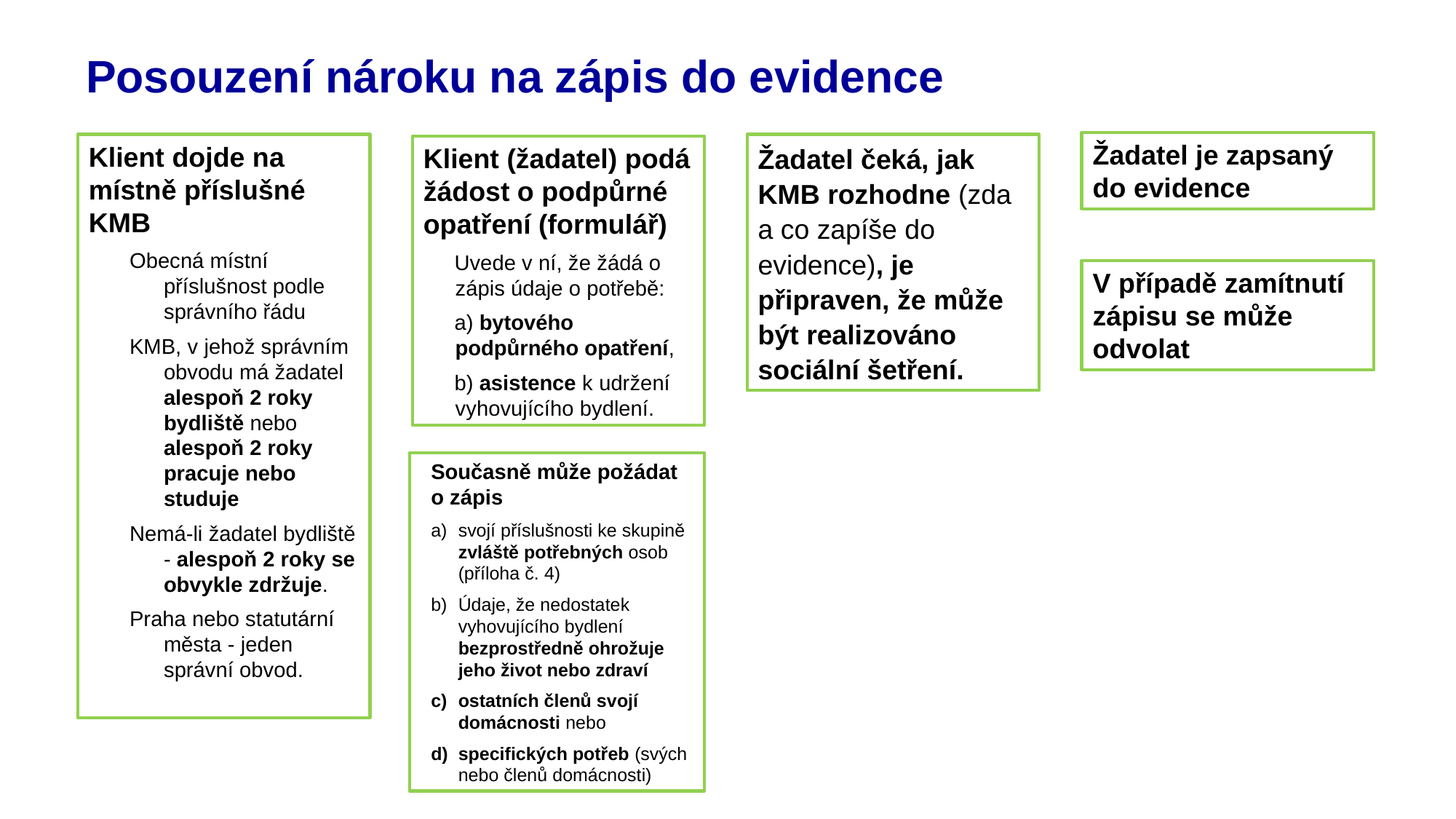

# Posouzení nároku na zápis do evidence
Žadatel je zapsaný do evidence
Klient dojde na místně příslušné KMB
Obecná místní příslušnost podle správního řádu
KMB, v jehož správním obvodu má žadatel alespoň 2 roky bydliště nebo alespoň 2 roky pracuje nebo studuje
Nemá-li žadatel bydliště - alespoň 2 roky se obvykle zdržuje.
Praha nebo statutární města - jeden správní obvod.

Žadatel čeká, jak KMB rozhodne (zda a co zapíše do evidence), je připraven, že může být realizováno sociální šetření.
Klient (žadatel) podá žádost o podpůrné opatření (formulář)
Uvede v ní, že žádá o zápis údaje o potřebě:
a) bytového podpůrného opatření,
b) asistence k udržení vyhovujícího bydlení.
V případě zamítnutí zápisu se může odvolat
Současně může požádat o zápis
svojí příslušnosti ke skupině zvláště potřebných osob (příloha č. 4)
Údaje, že nedostatek vyhovujícího bydlení bezprostředně ohrožuje jeho život nebo zdraví
ostatních členů svojí domácnosti nebo
specifických potřeb (svých nebo členů domácnosti)